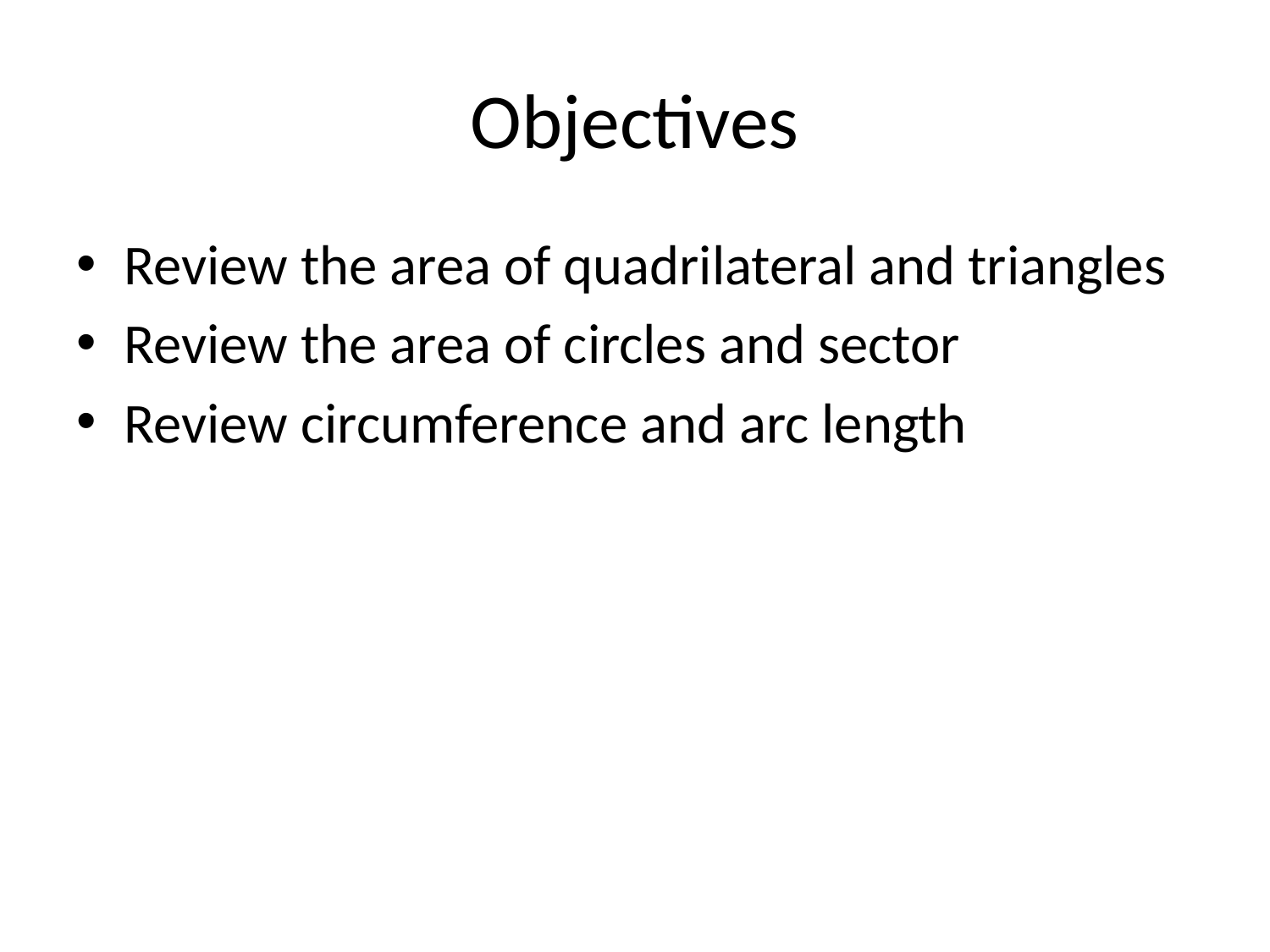

# Objectives
Review the area of quadrilateral and triangles
Review the area of circles and sector
Review circumference and arc length